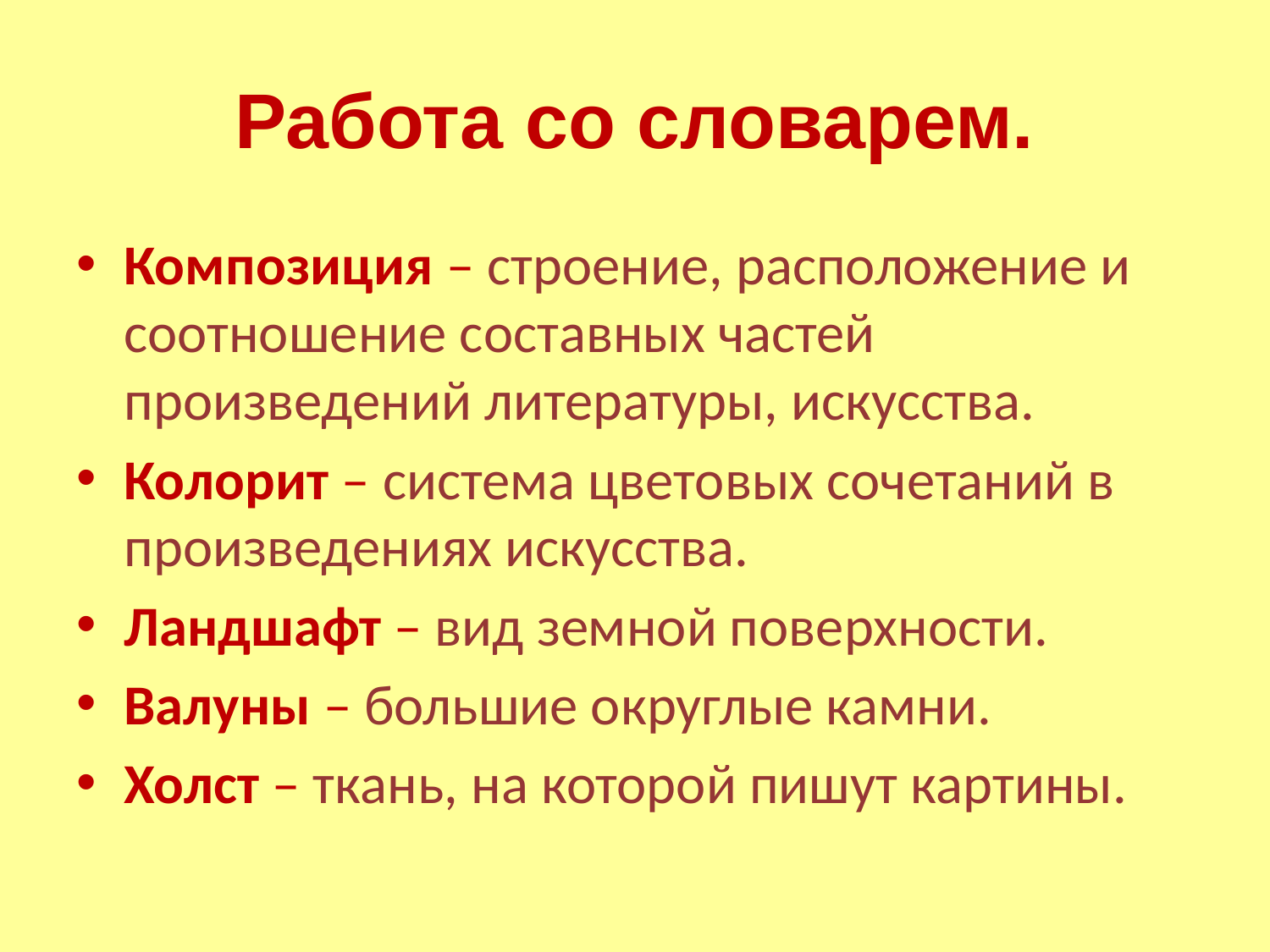

# Работа со словарем.
Композиция – строение, расположение и соотношение составных частей произведений литературы, искусства.
Колорит – система цветовых сочетаний в произведениях искусства.
Ландшафт – вид земной поверхности.
Валуны – большие округлые камни.
Холст – ткань, на которой пишут картины.